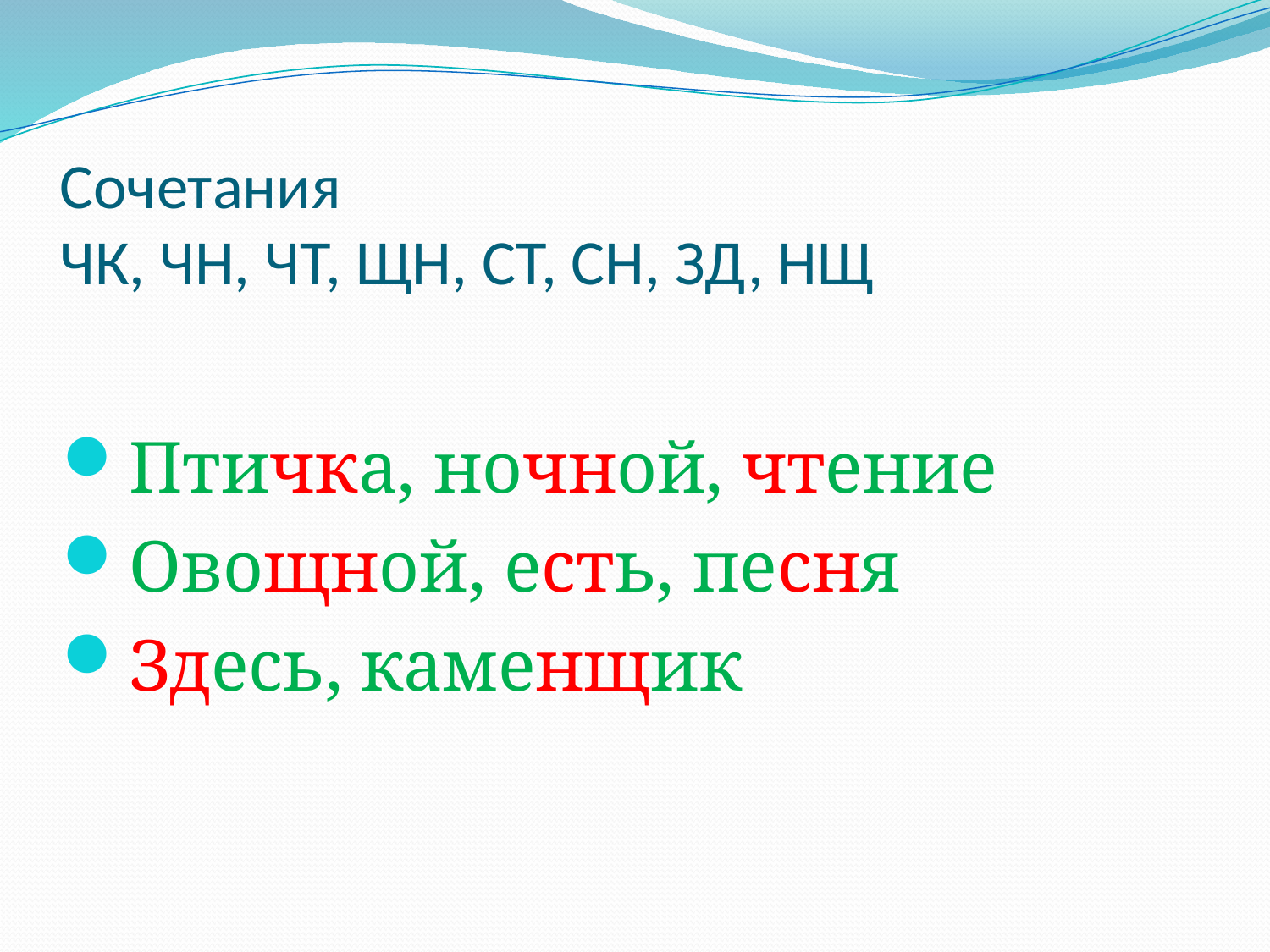

# Сочетания ЧК, ЧН, ЧТ, ЩН, СТ, СН, ЗД, НЩ
Птичка, ночной, чтение
Овощной, есть, песня
Здесь, каменщик